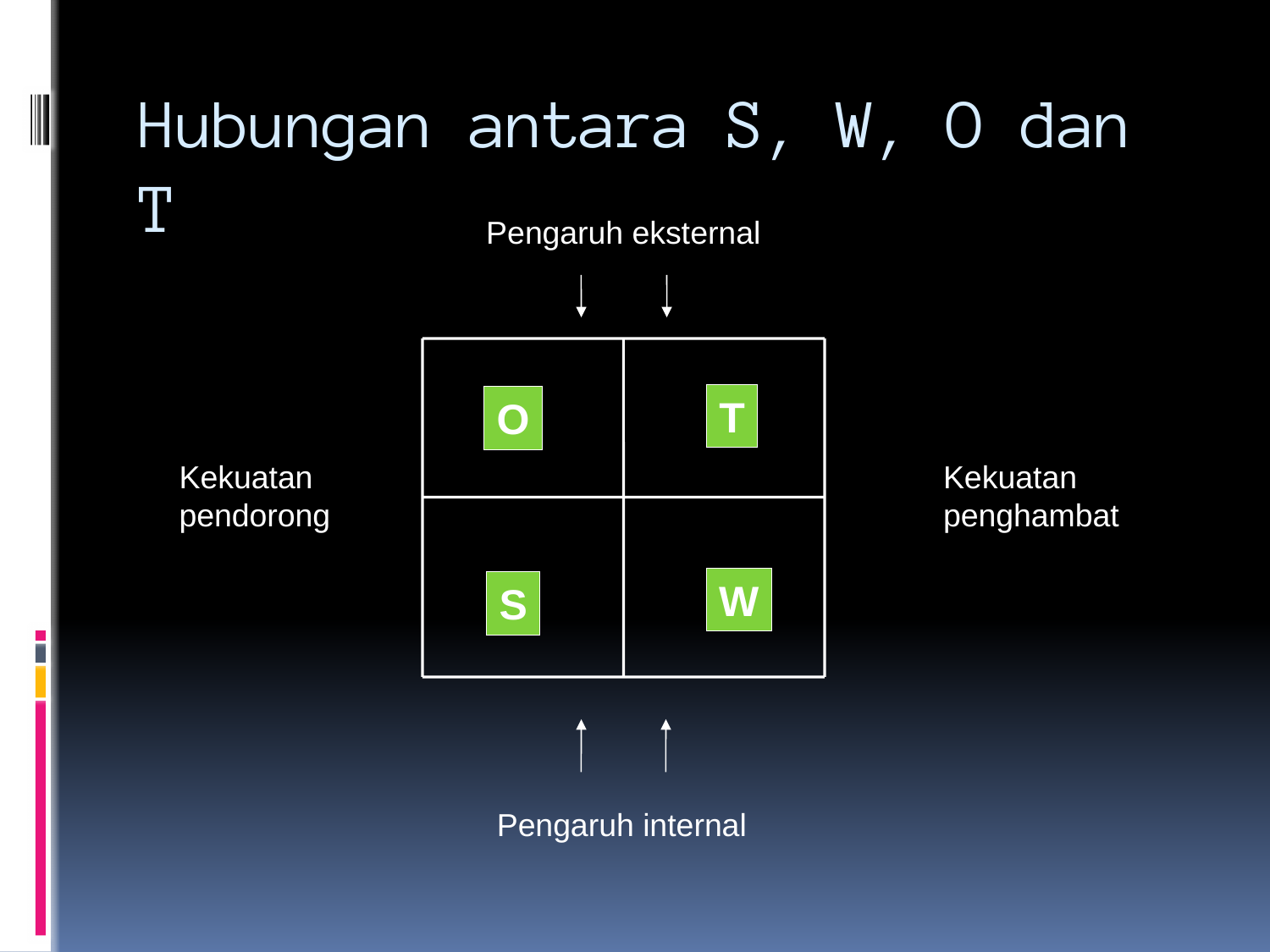

# Hubungan antara S, W, O dan T
Pengaruh eksternal

T
O
Kekuatan
pendorong
Kekuatan
penghambat

W
S

Pengaruh internal